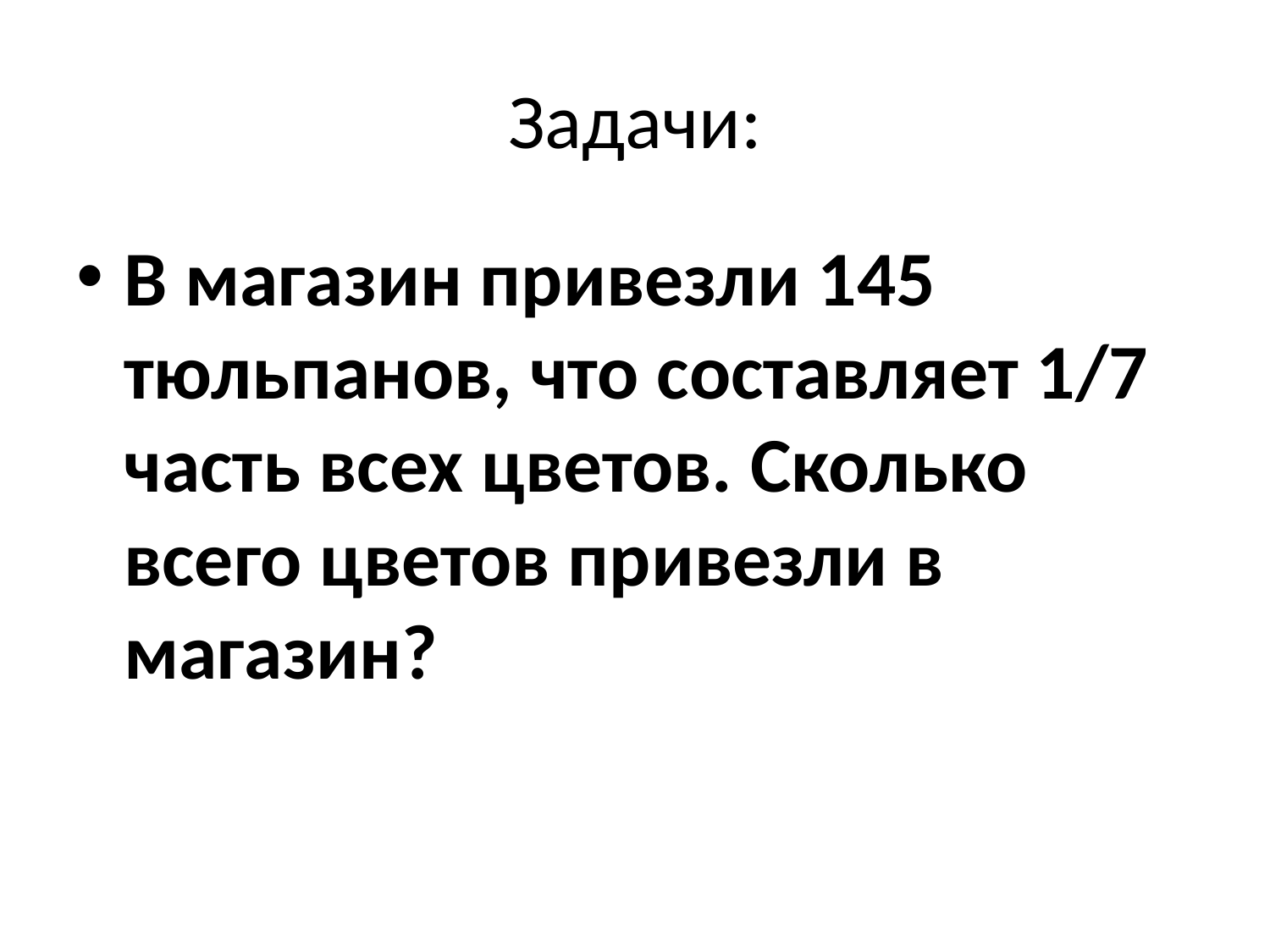

# Задачи:
В магазин привезли 145 тюльпанов, что составляет 1/7 часть всех цветов. Сколько всего цветов привезли в магазин?